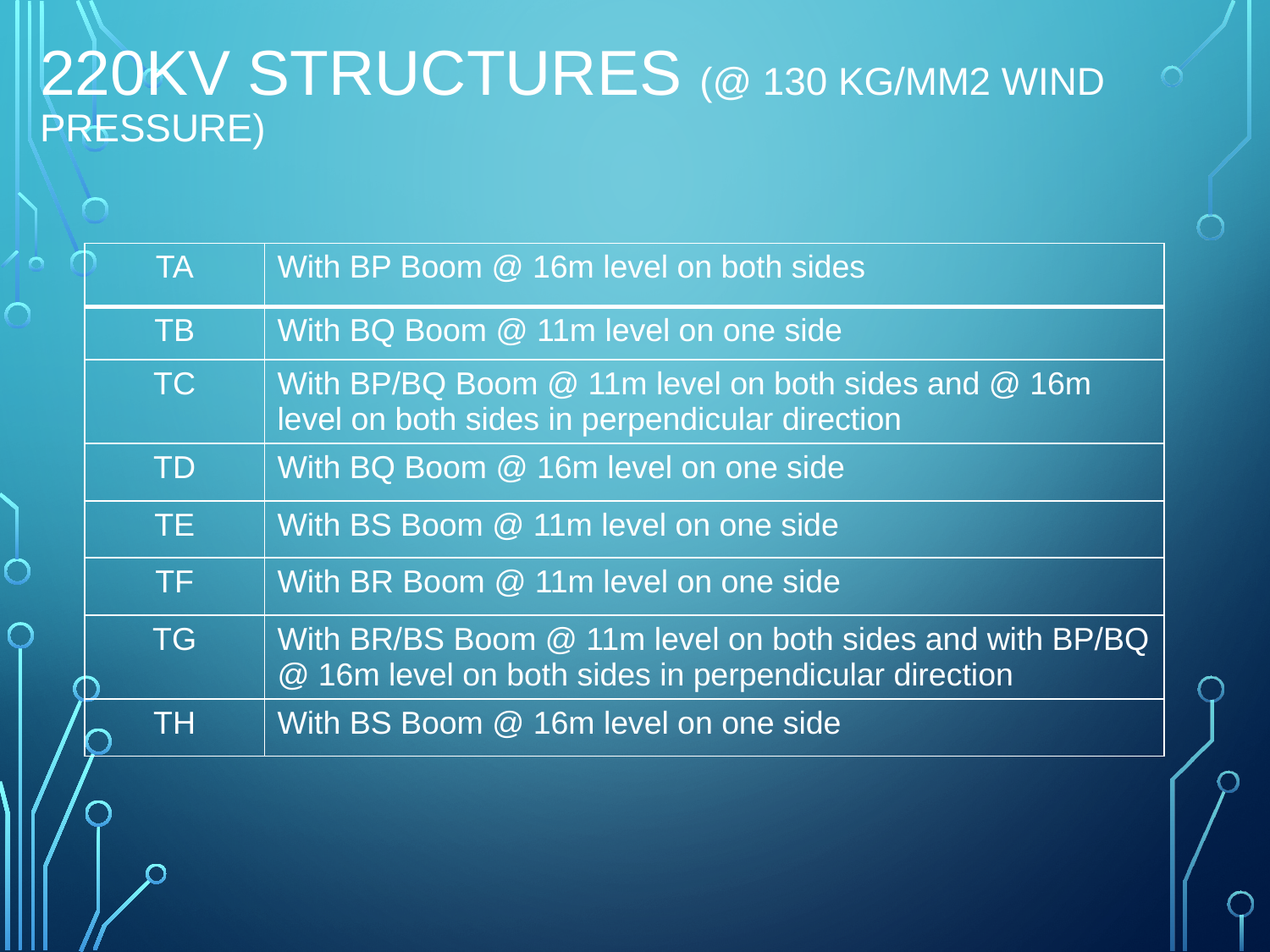

# 220kV Structures (@ 130 kg/mm2 wind pressure)
| TA | With BP Boom @ 16m level on both sides |
| --- | --- |
| TB | With BQ Boom @ 11m level on one side |
| TC | With BP/BQ Boom @ 11m level on both sides and @ 16m level on both sides in perpendicular direction |
| TD | With BQ Boom @ 16m level on one side |
| TE | With BS Boom @ 11m level on one side |
| TF | With BR Boom @ 11m level on one side |
| TG | With BR/BS Boom @ 11m level on both sides and with BP/BQ @ 16m level on both sides in perpendicular direction |
| TH | With BS Boom @ 16m level on one side |